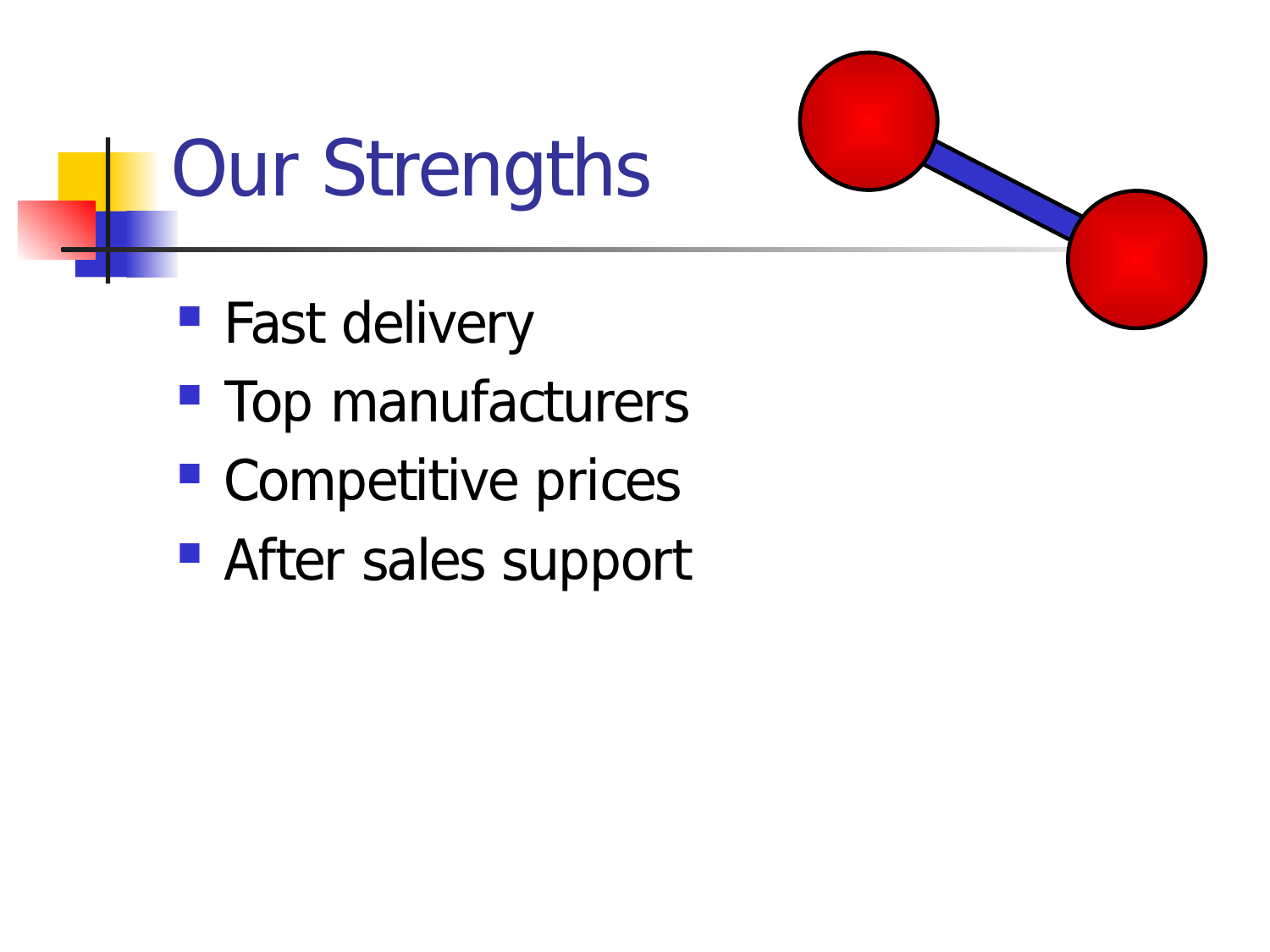

# Our Strengths

Fast delivery
Top manufacturers
Competitive prices
After sales support